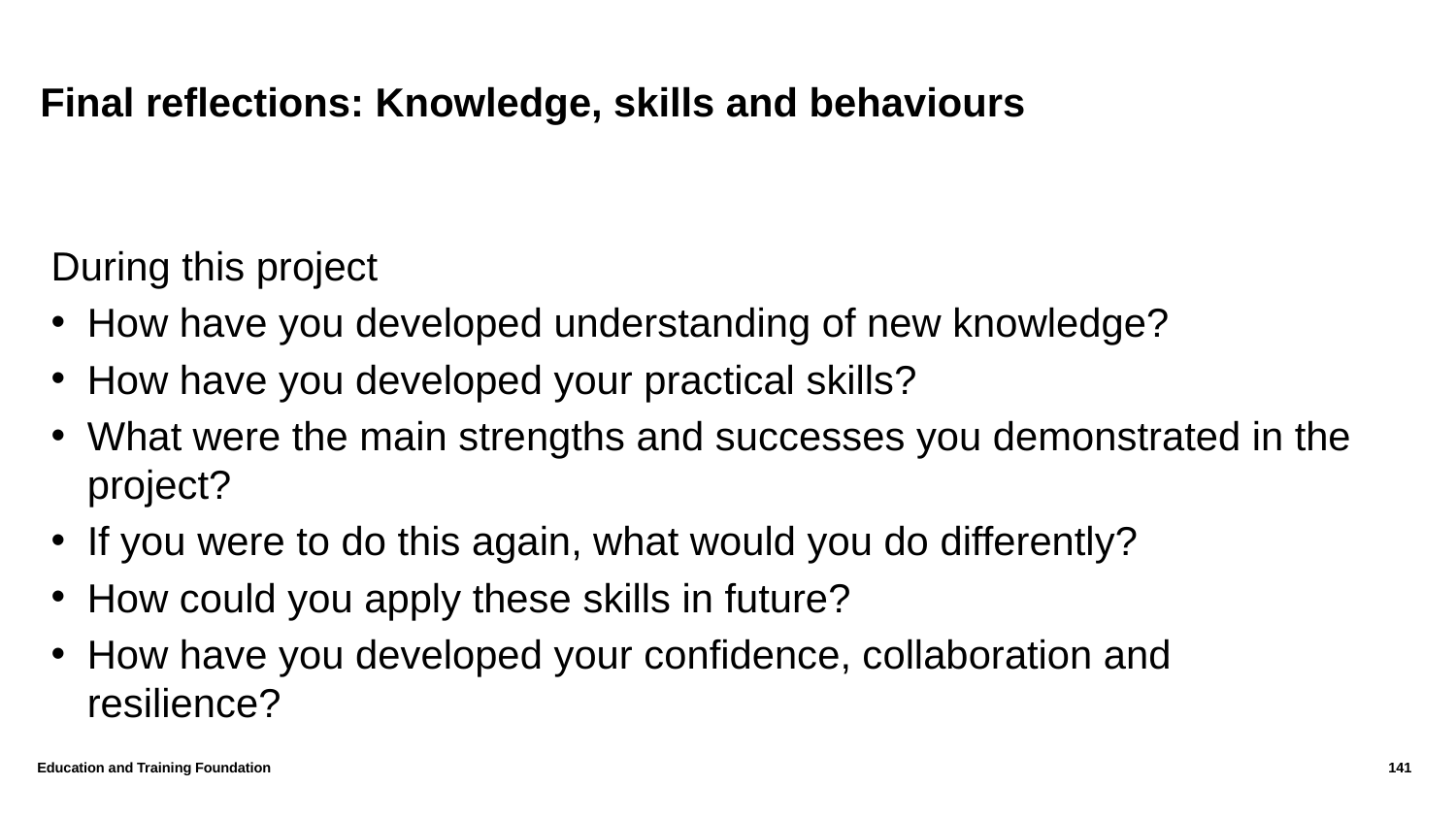

# Final reflections: Knowledge, skills and behaviours
During this project
How have you developed understanding of new knowledge?
How have you developed your practical skills?
What were the main strengths and successes you demonstrated in the project?
If you were to do this again, what would you do differently?
How could you apply these skills in future?
How have you developed your confidence, collaboration and resilience?
Education and Training Foundation
141